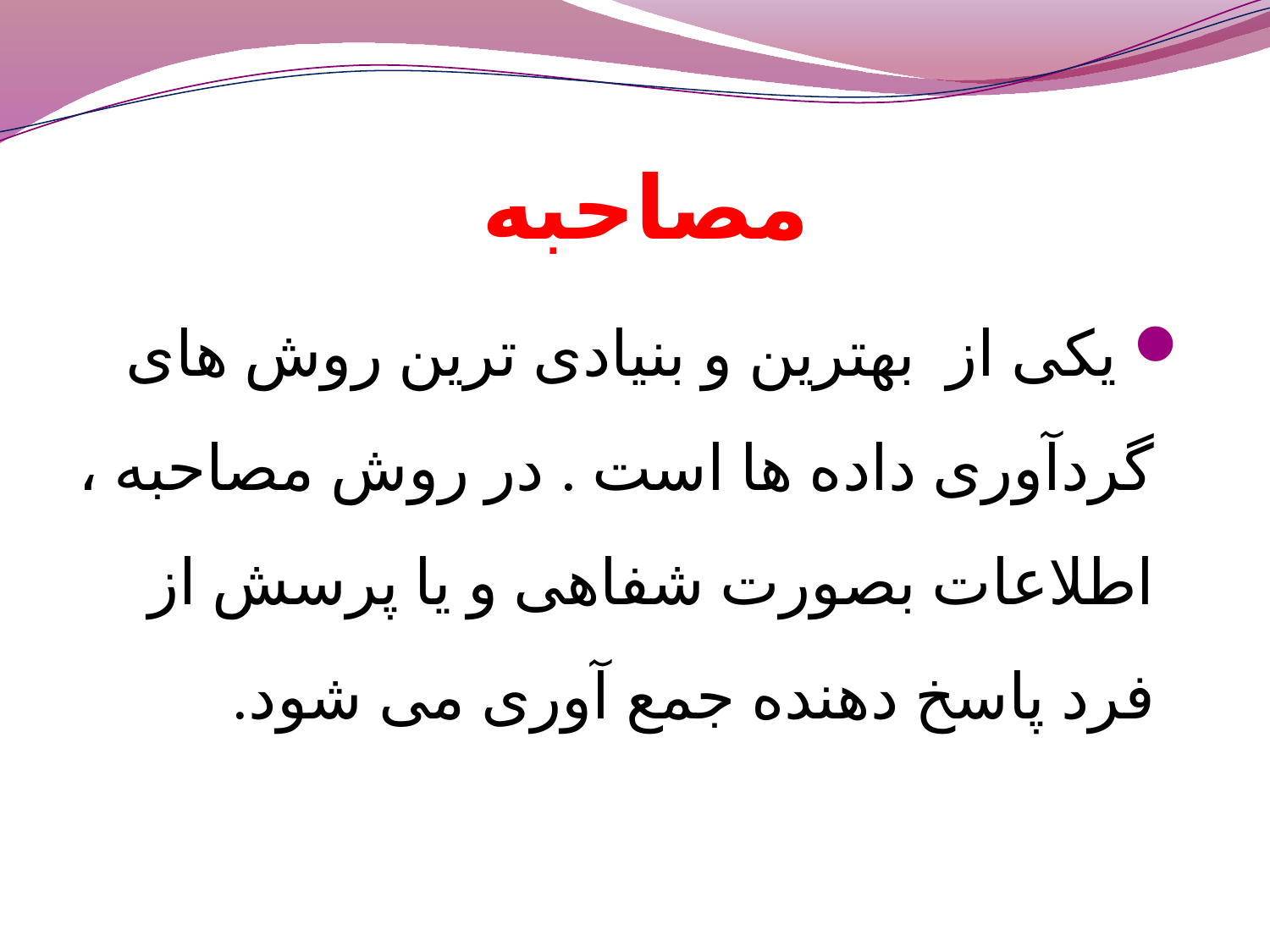

# مصاحبه
 یکی از  بهترین و بنیادی ترین روش های گردآوری داده ها است . در روش مصاحبه ، اطلاعات بصورت شفاهی و یا پرسش از فرد پاسخ دهنده جمع آوری می شود.